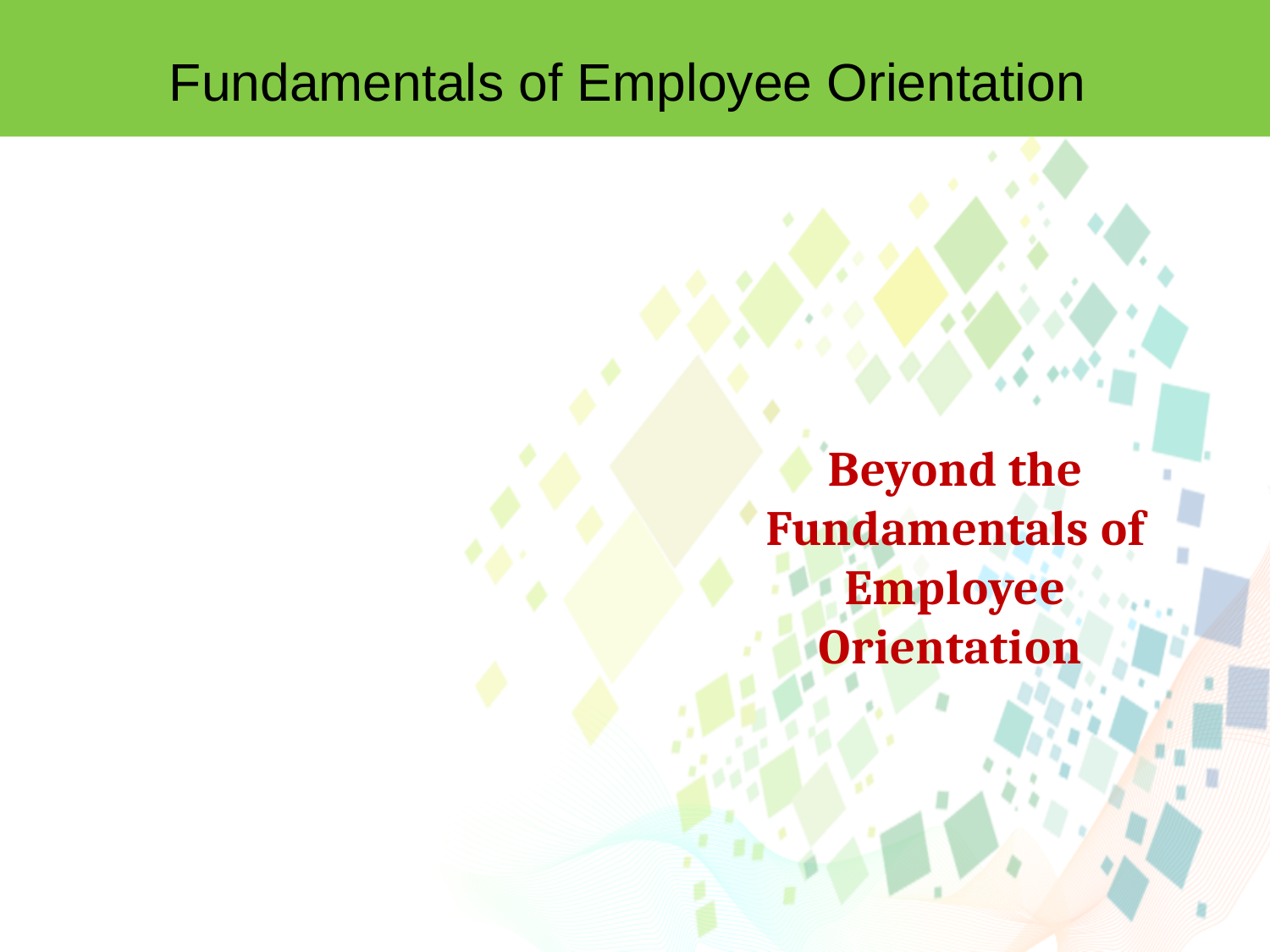

Fundamentals of Employee Orientation
Beyond the Fundamentals of Employee Orientation